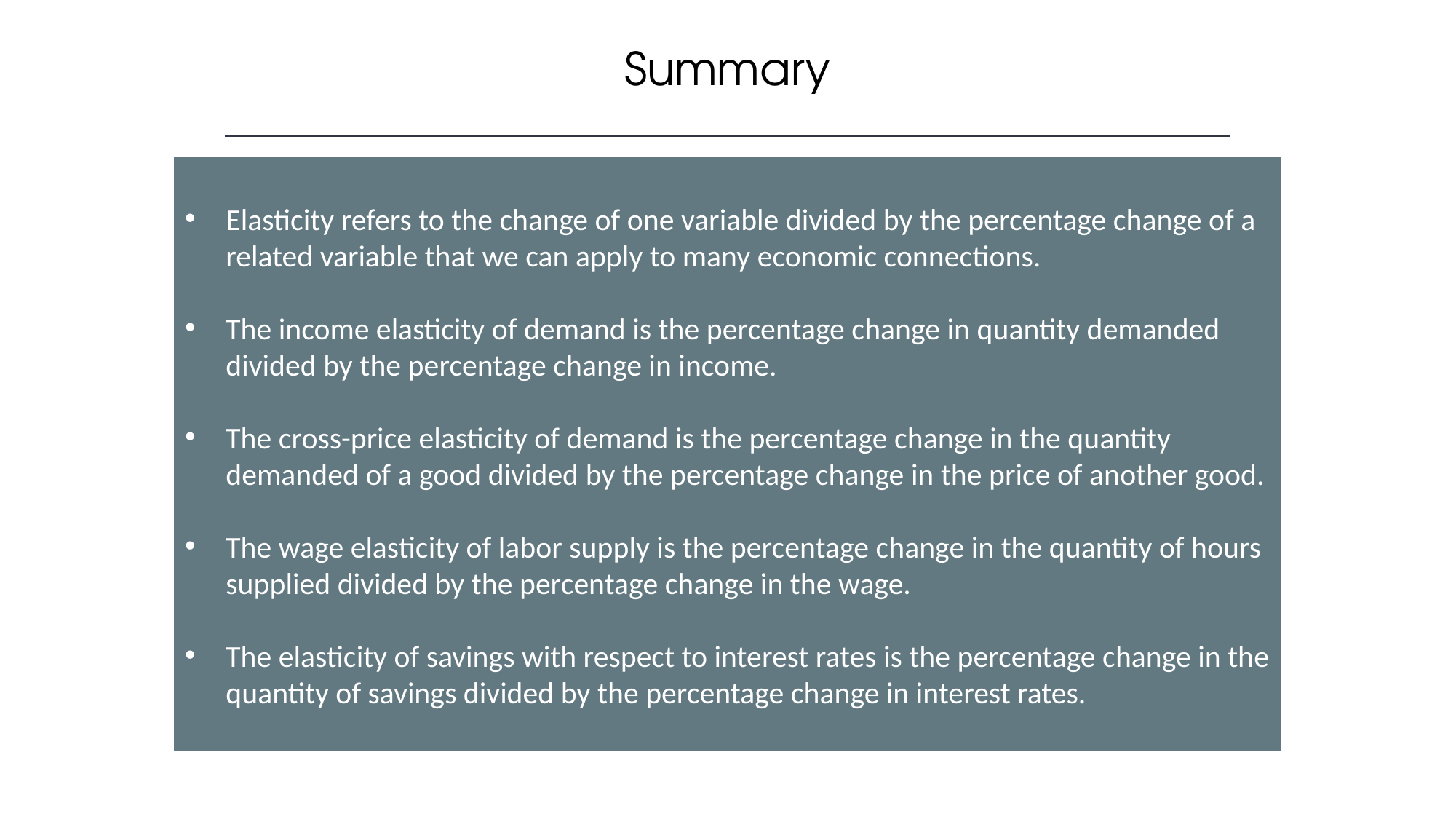

Summary
HAWKES LEARNING

Elasticity refers to the change of one variable divided by the percentage change of a related variable that we can apply to many economic connections.

The income elasticity of demand is the percentage change in quantity demanded divided by the percentage change in income.

The cross-price elasticity of demand is the percentage change in the quantity demanded of a good divided by the percentage change in the price of another good.

The wage elasticity of labor supply is the percentage change in the quantity of hours supplied divided by the percentage change in the wage.

The elasticity of savings with respect to interest rates is the percentage change in the quantity of savings divided by the percentage change in interest rates.